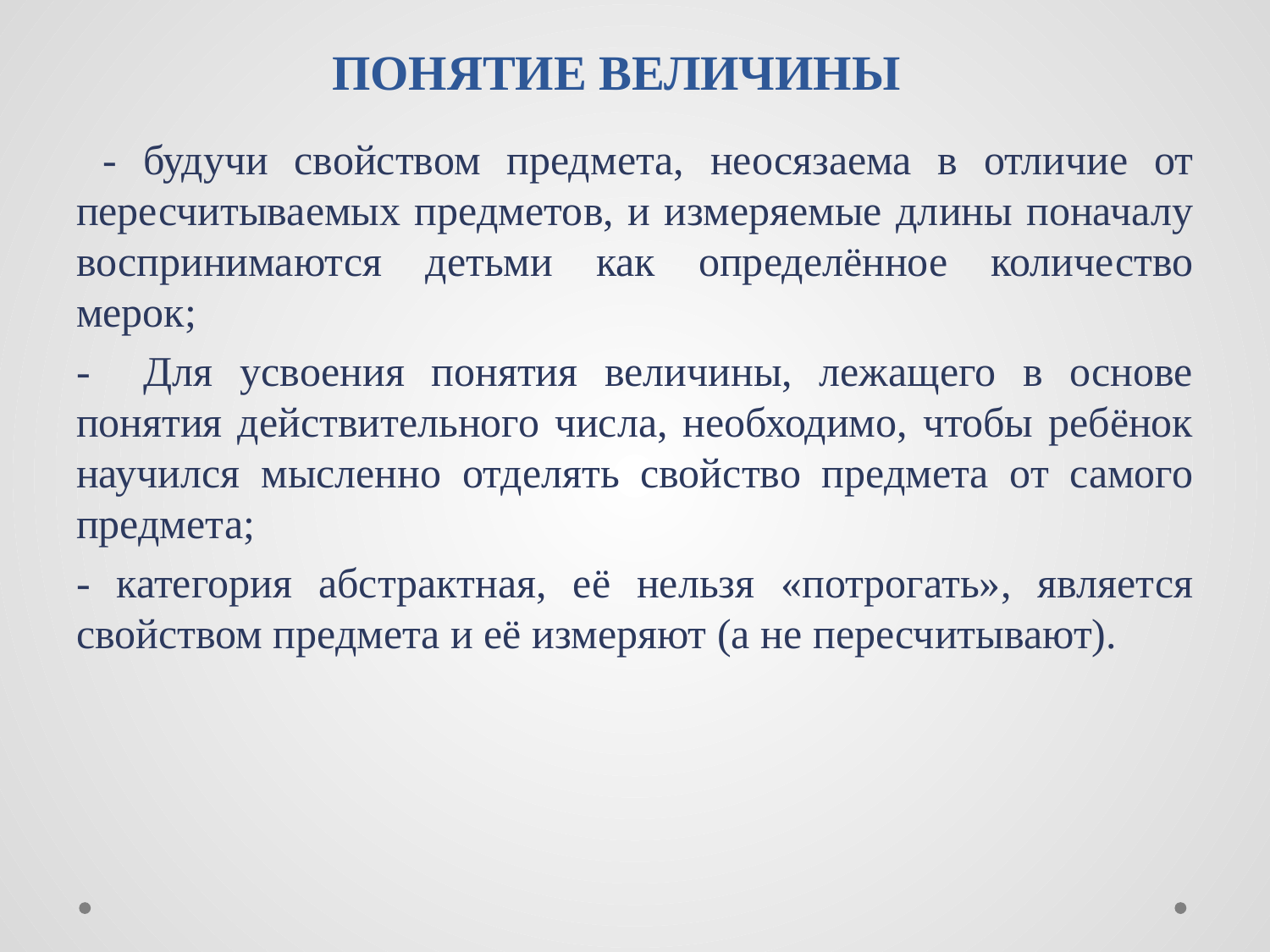

# ПОНЯТИЕ ВЕЛИЧИНЫ
 - будучи свойством предмета, неосязаема в отличие от пересчитываемых предметов, и измеряемые длины поначалу воспринимаются детьми как определённое количество мерок;
-  Для усвоения понятия величины, лежащего в основе понятия действительного числа, необходимо, чтобы ребёнок научился мысленно отделять свойство предмета от самого предмета;
- категория абстрактная, её нельзя «потрогать», является свойством предмета и её измеряют (а не пересчитывают).